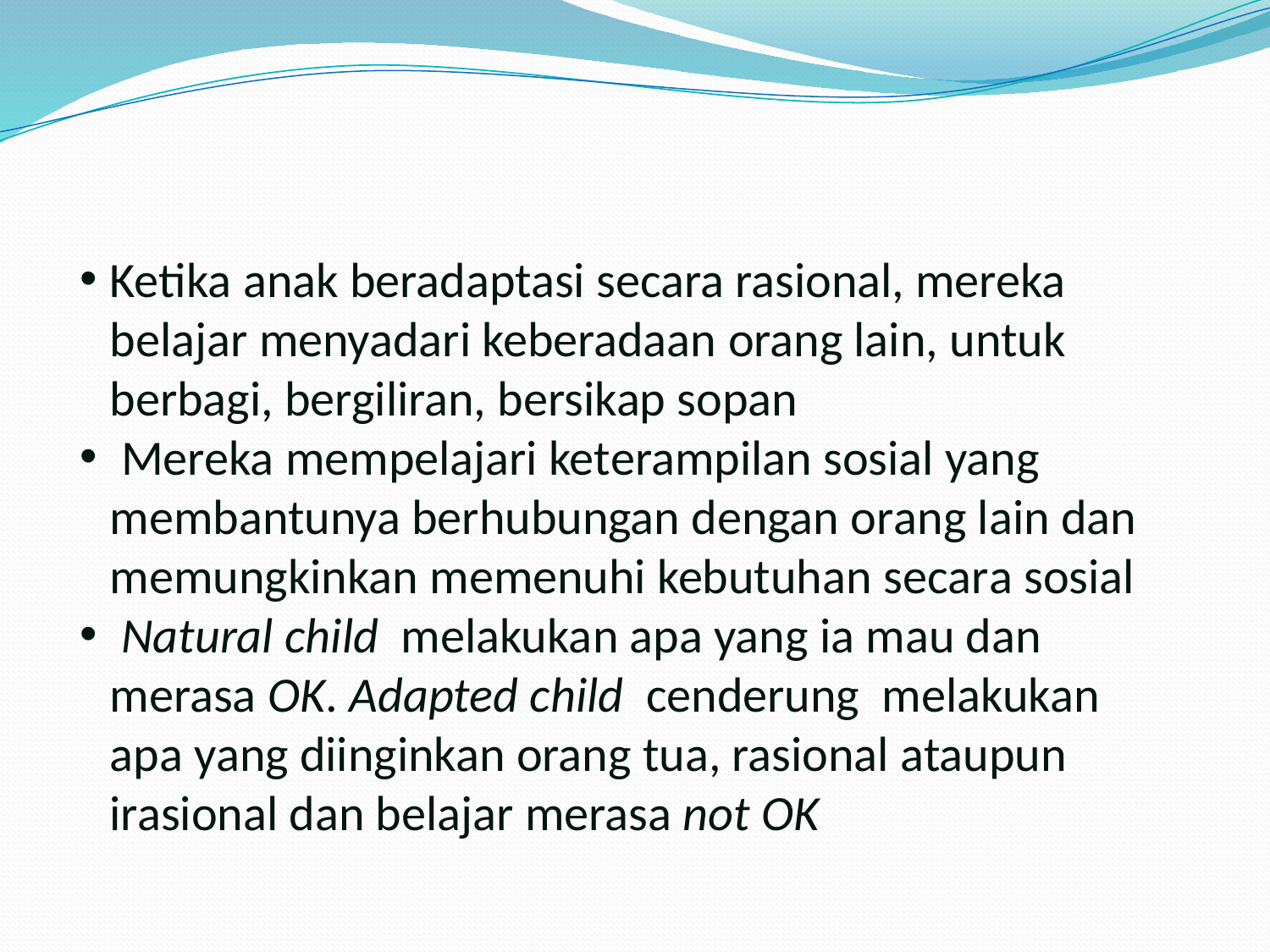

#

Ketika anak beradaptasi secara rasional, mereka belajar menyadari keberadaan orang lain, untuk berbagi, bergiliran, bersikap sopan
 Mereka mempelajari keterampilan sosial yang membantunya berhubungan dengan orang lain dan memungkinkan memenuhi kebutuhan secara sosial
 Natural child  melakukan apa yang ia mau dan merasa OK. Adapted child  cenderung  melakukan apa yang diinginkan orang tua, rasional ataupun irasional dan belajar merasa not OK